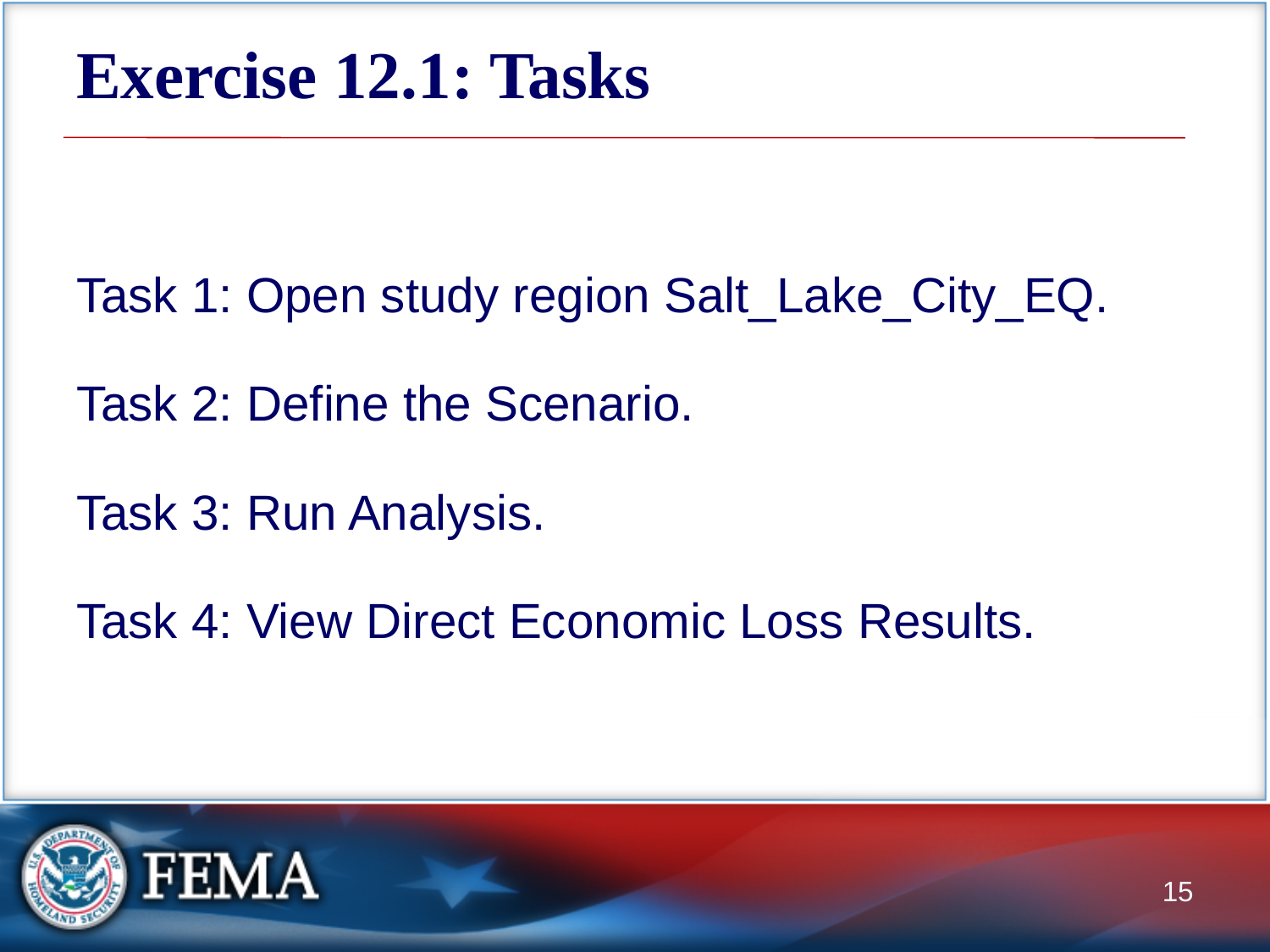

# Exercise 12.1: Tasks

Task 1: Open study region Salt_Lake_City_EQ.
Task 2: Define the Scenario.
Task 3: Run Analysis.
Task 4: View Direct Economic Loss Results.
15